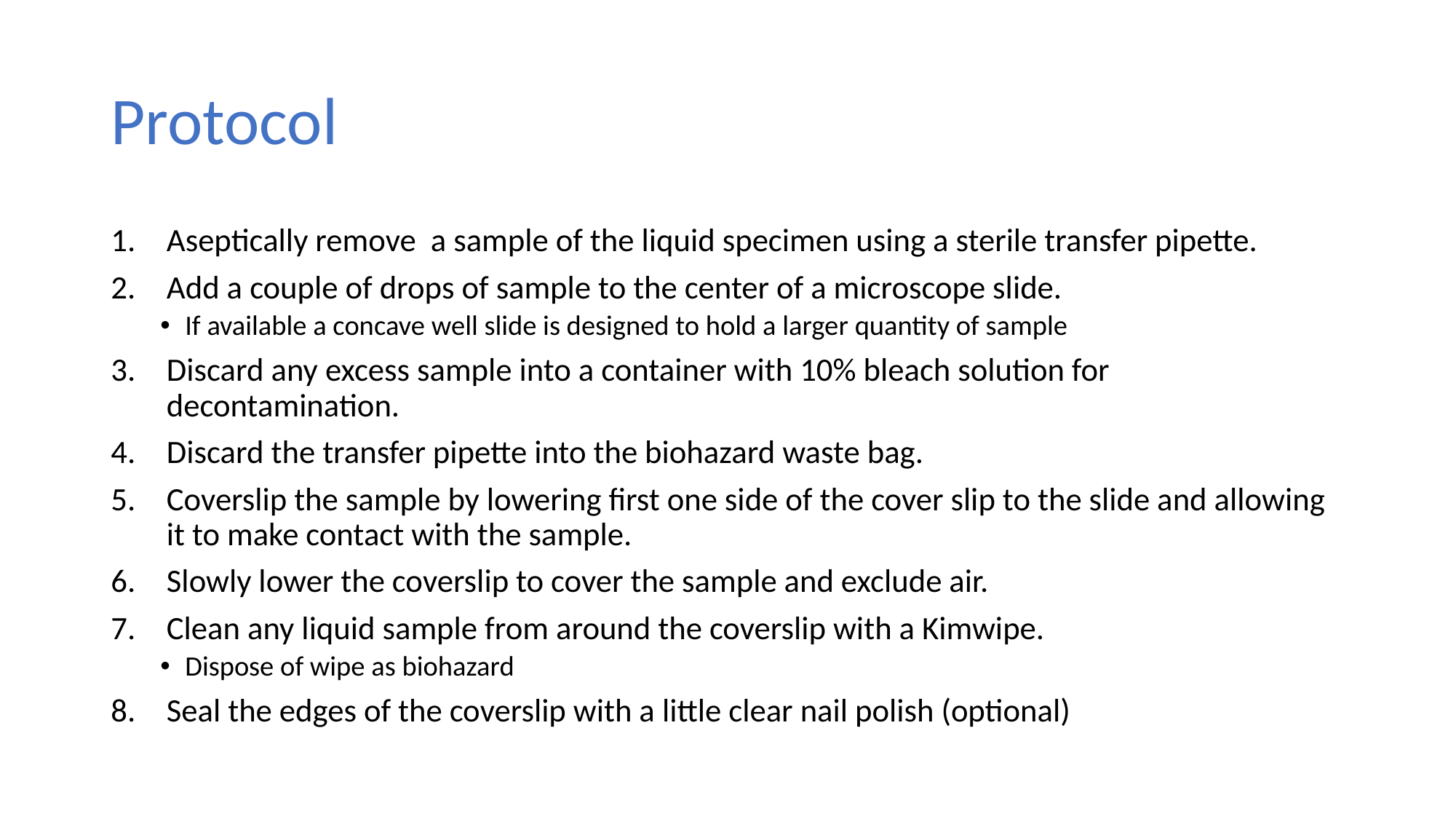

# Protocol
Aseptically remove  a sample of the liquid specimen using a sterile transfer pipette.
Add a couple of drops of sample to the center of a microscope slide.
If available a concave well slide is designed to hold a larger quantity of sample
Discard any excess sample into a container with 10% bleach solution for decontamination.
Discard the transfer pipette into the biohazard waste bag.
Coverslip the sample by lowering first one side of the cover slip to the slide and allowing it to make contact with the sample.
Slowly lower the coverslip to cover the sample and exclude air.
Clean any liquid sample from around the coverslip with a Kimwipe.
Dispose of wipe as biohazard
Seal the edges of the coverslip with a little clear nail polish (optional)